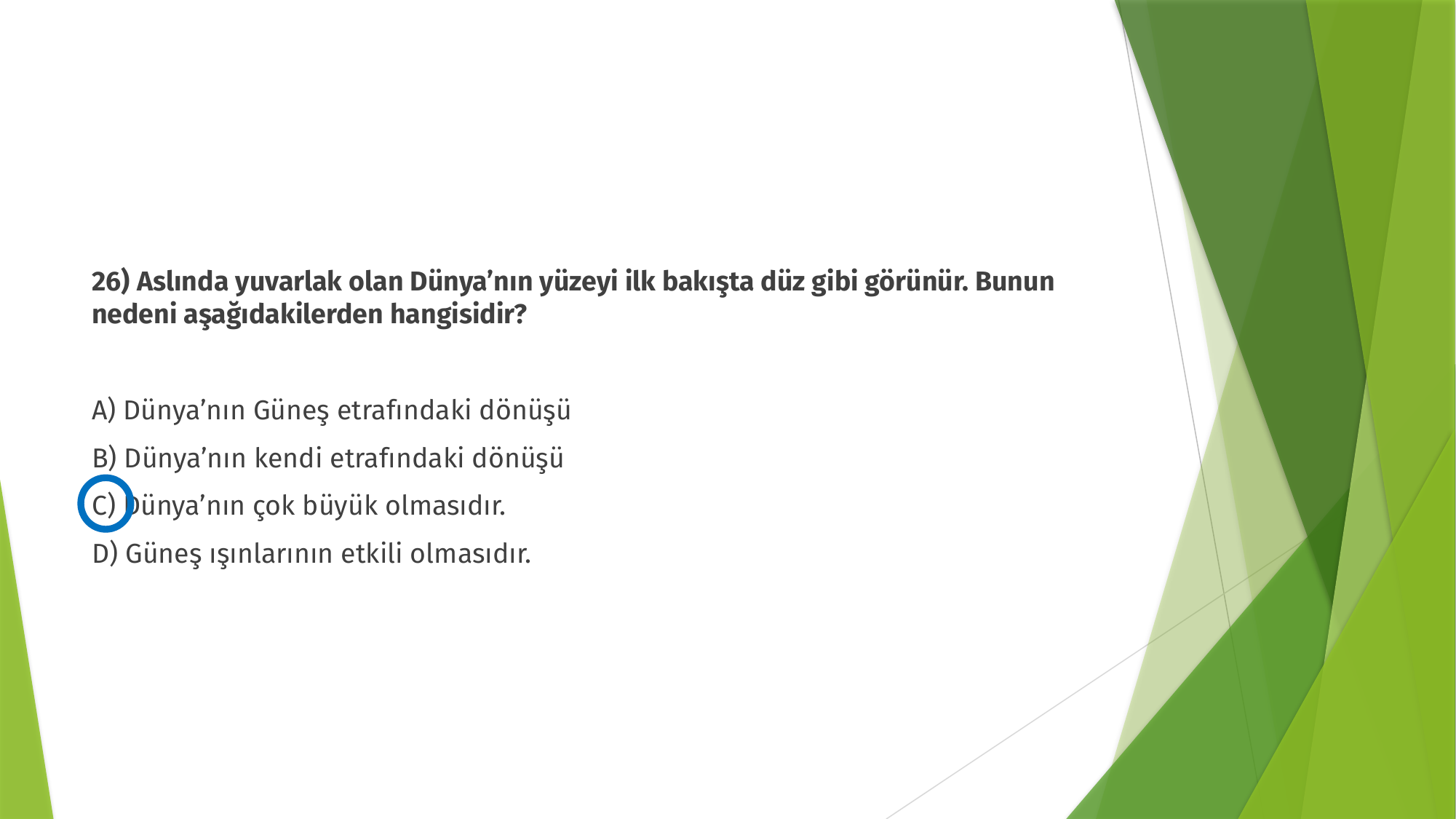

#
26) Aslında yuvarlak olan Dünya’nın yüzeyi ilk bakışta düz gibi görünür. Bunun nedeni aşağıdakilerden hangisidir?

A) Dünya’nın Güneş etrafındaki dönüşü
B) Dünya’nın kendi etrafındaki dönüşü
C) Dünya’nın çok büyük olmasıdır.
D) Güneş ışınlarının etkili olmasıdır.